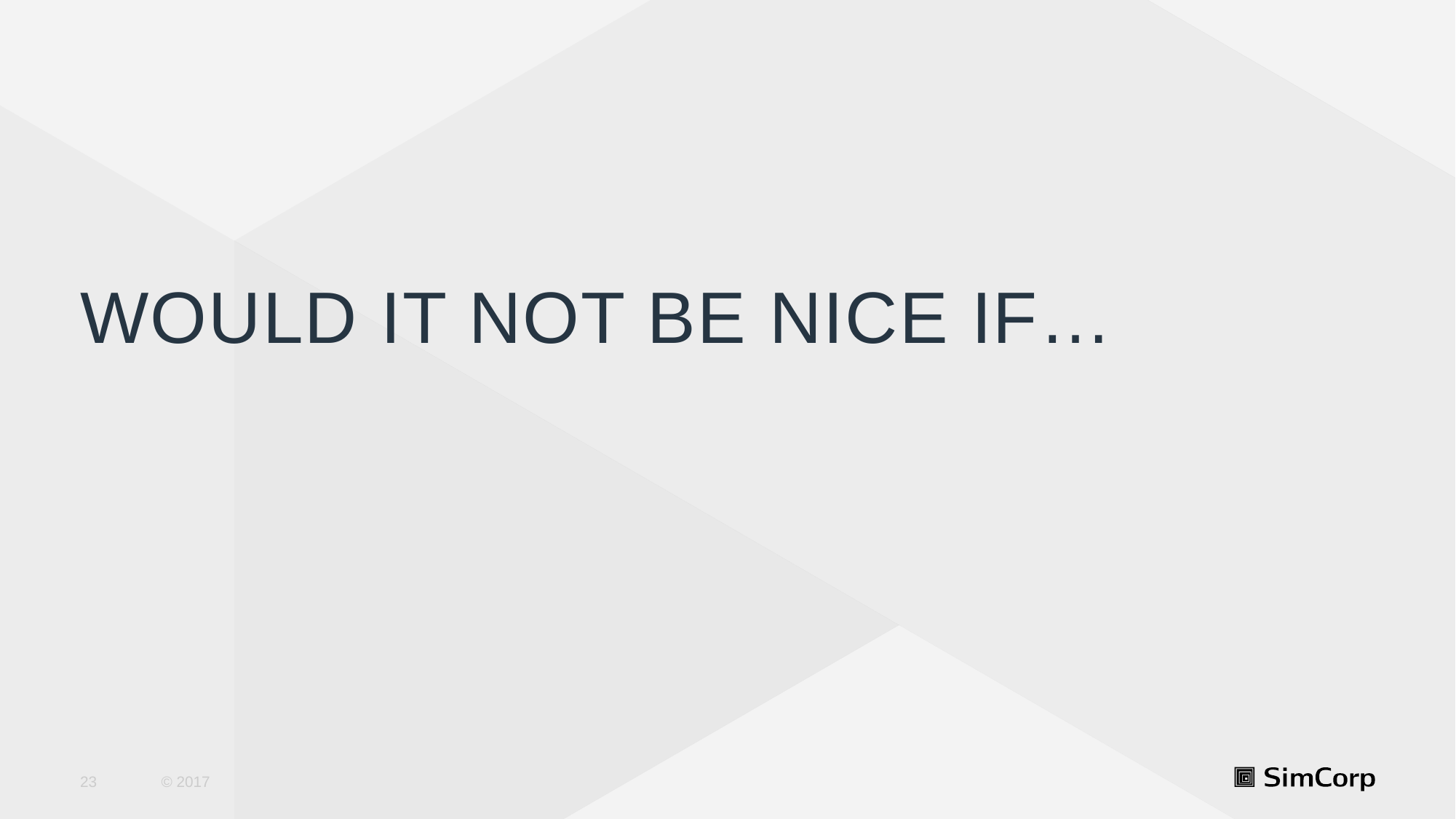

Would it not be nice IF…
23